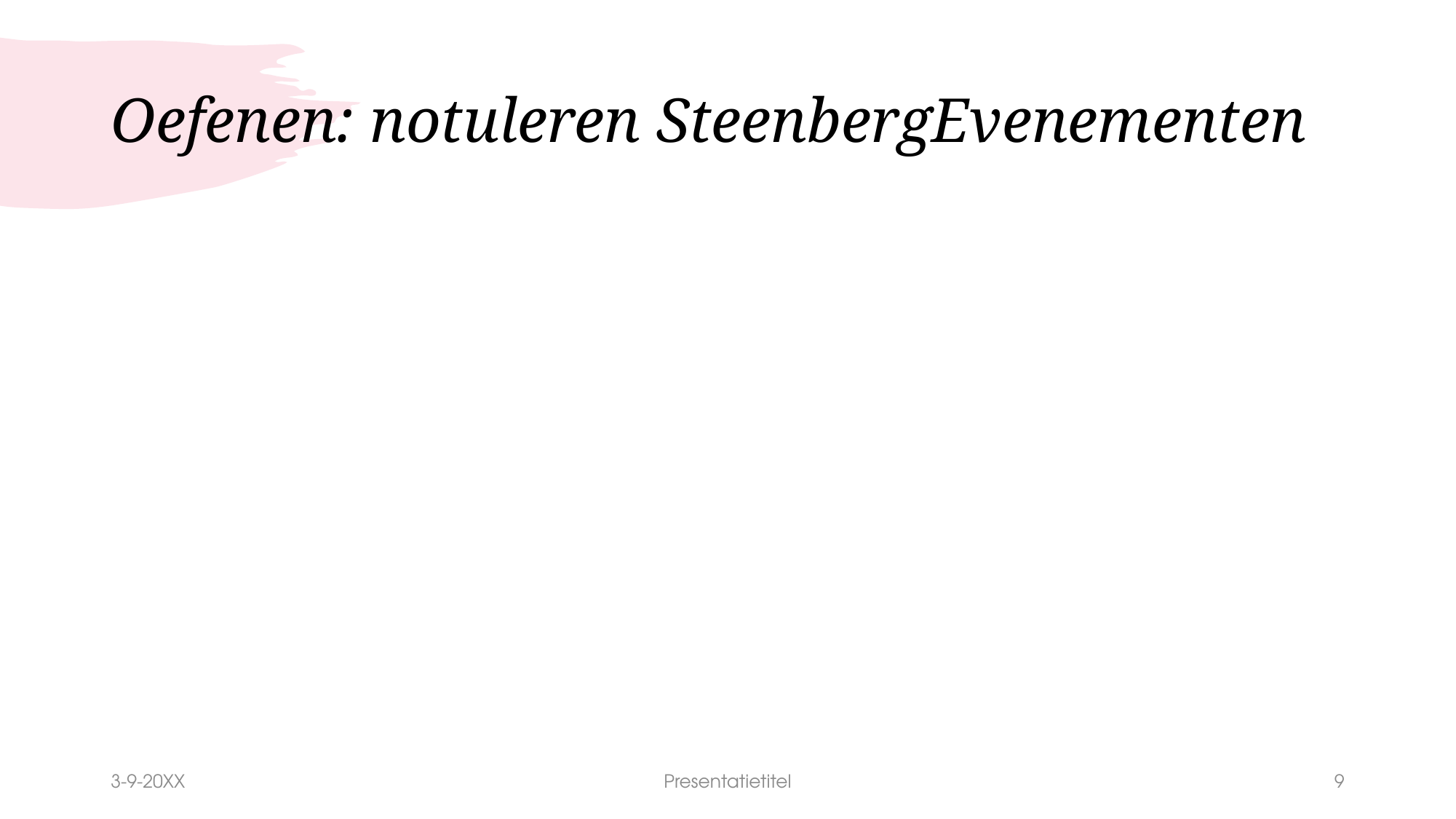

# Oefenen: notuleren SteenbergEvenementen

3-9-20XX
Presentatietitel
9